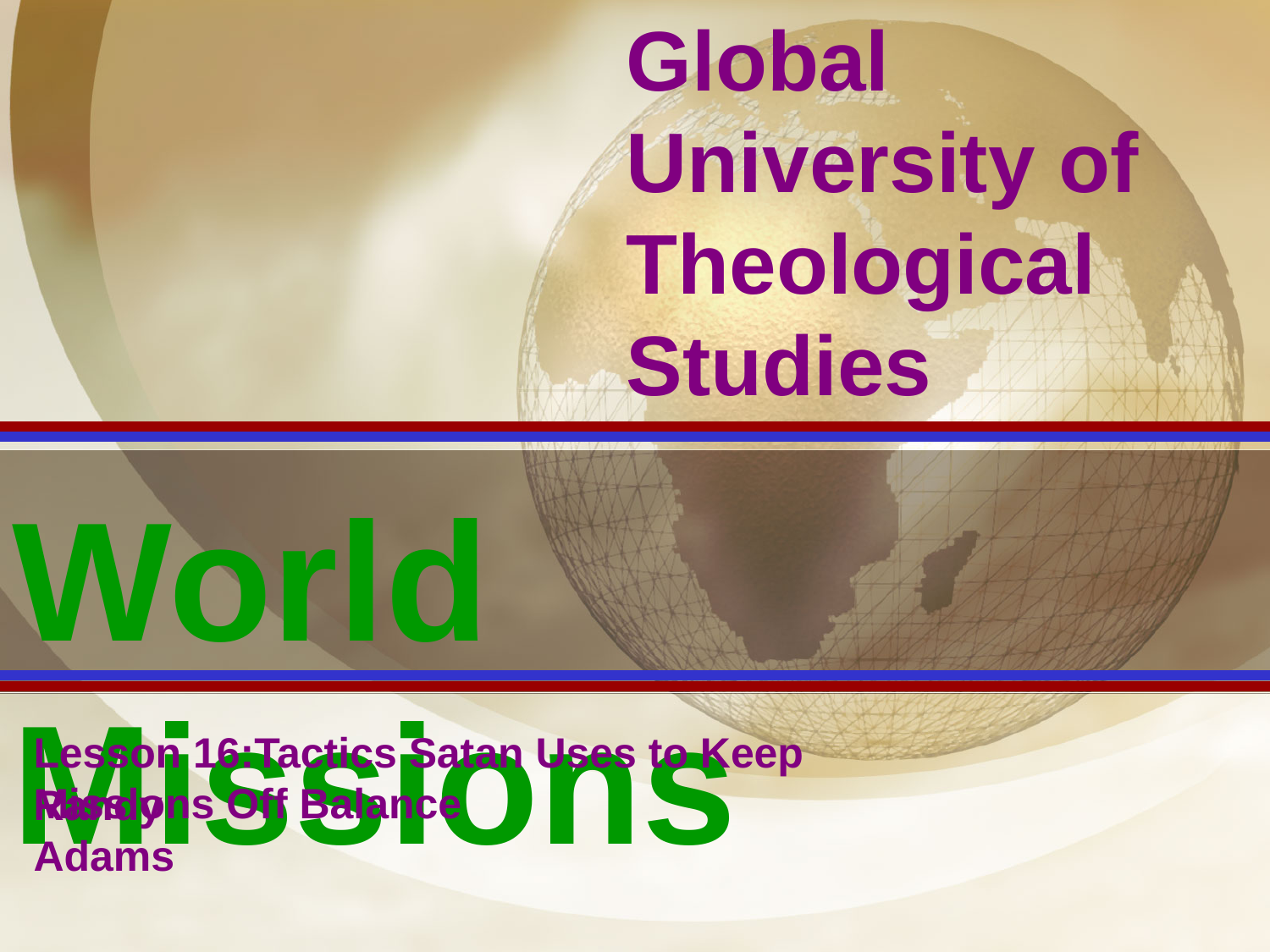

Global University of Theological Studies
World Missions
Lesson 16:Tactics Satan Uses to Keep Missions Off Balance
Randy Adams